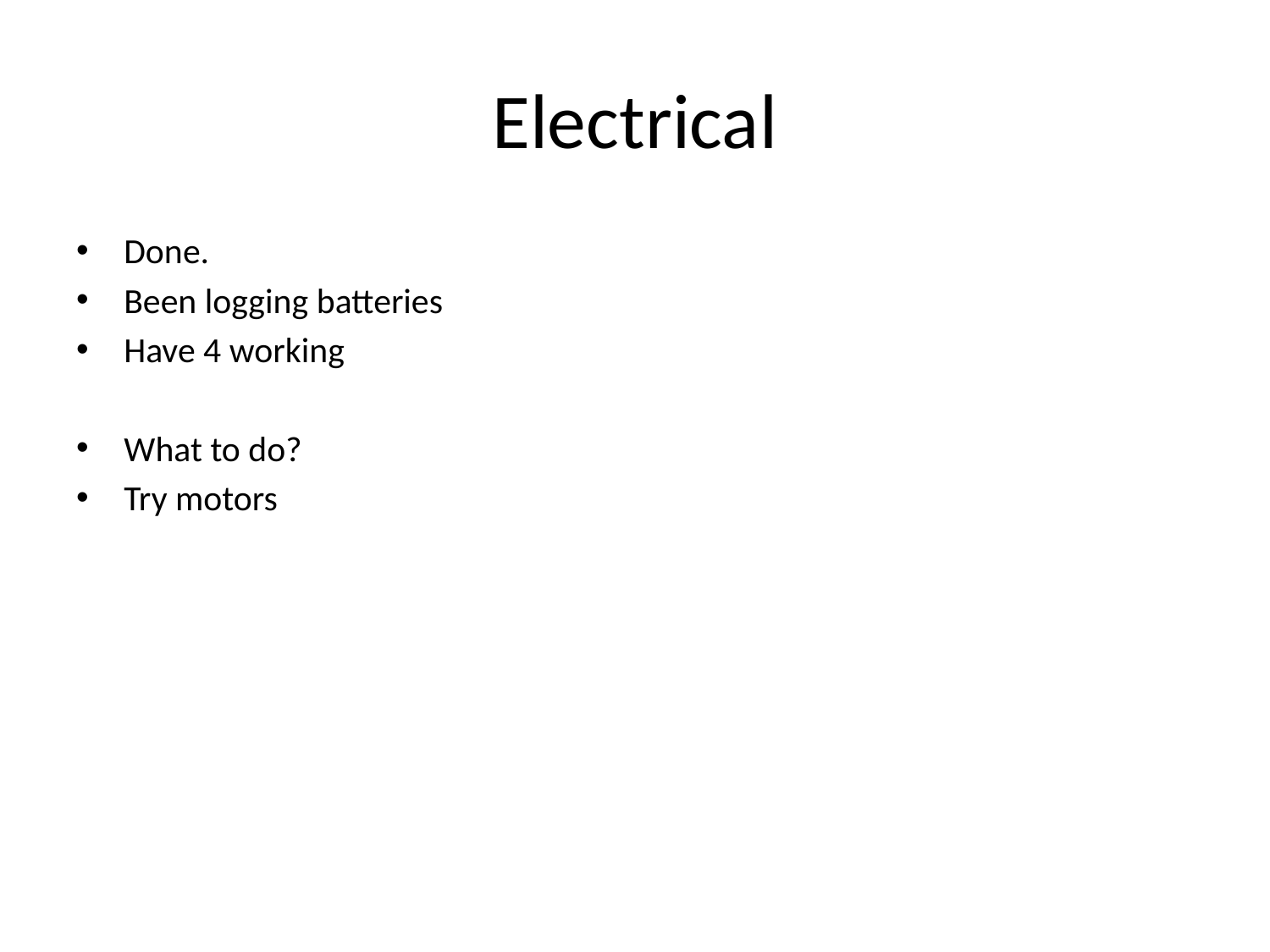

# Electrical
Done.
Been logging batteries
Have 4 working

What to do?
Try motors